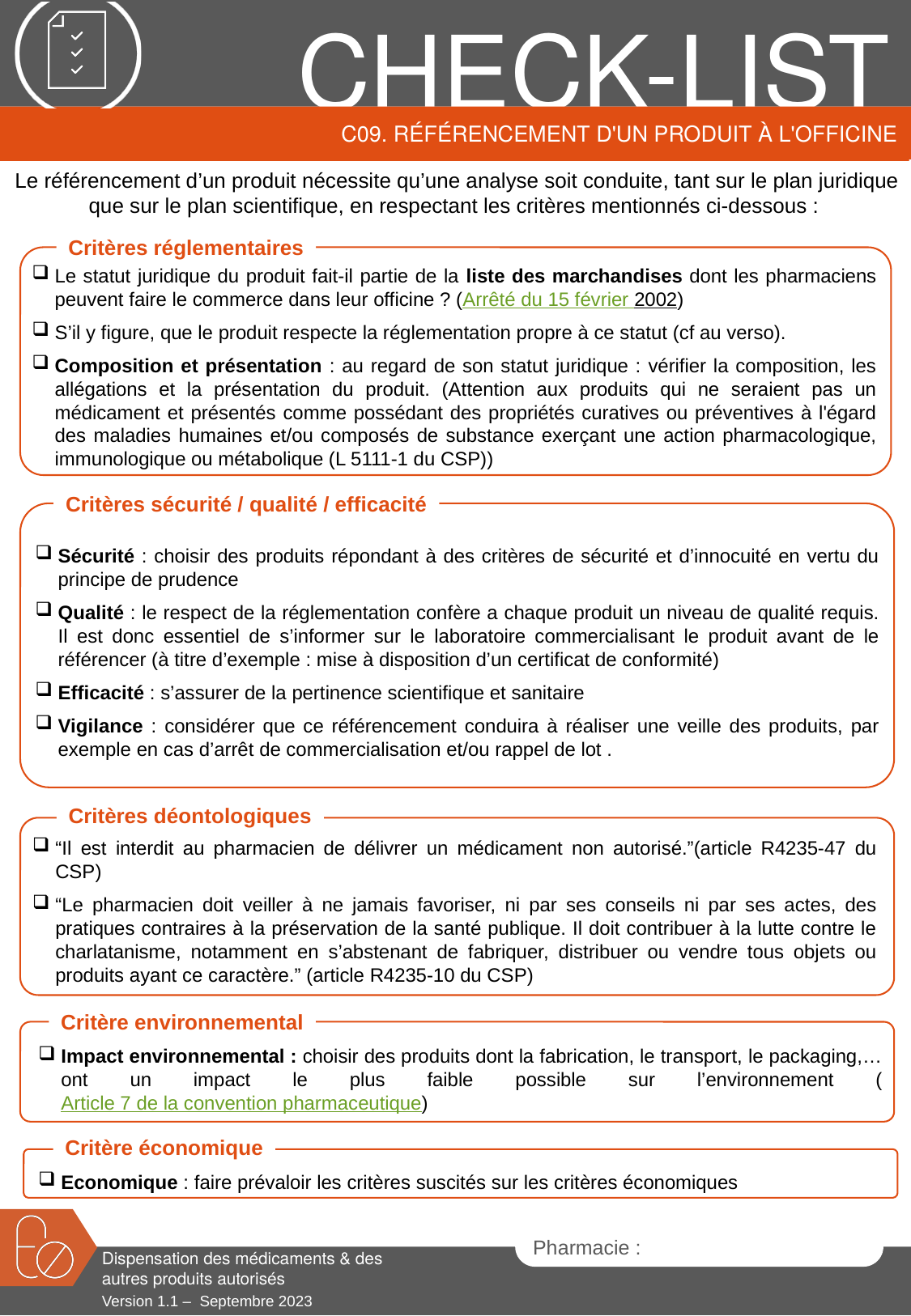

# C09. Référencement d'un produit à l'officine
Le référencement d’un produit nécessite qu’une analyse soit conduite, tant sur le plan juridique que sur le plan scientifique, en respectant les critères mentionnés ci-dessous :
Critères réglementaires

Le statut juridique du produit fait-il partie de la liste des marchandises dont les pharmaciens peuvent faire le commerce dans leur officine ? (Arrêté du 15 février 2002)
S’il y figure, que le produit respecte la réglementation propre à ce statut (cf au verso).
Composition et présentation : au regard de son statut juridique : vérifier la composition, les allégations et la présentation du produit. (Attention aux produits qui ne seraient pas un médicament et présentés comme possédant des propriétés curatives ou préventives à l'égard des maladies humaines et/ou composés de substance exerçant une action pharmacologique, immunologique ou métabolique (L 5111-1 du CSP))
Critères sécurité / qualité / efficacité

Sécurité : choisir des produits répondant à des critères de sécurité et d’innocuité en vertu du principe de prudence
Qualité : le respect de la réglementation confère a chaque produit un niveau de qualité requis. Il est donc essentiel de s’informer sur le laboratoire commercialisant le produit avant de le référencer (à titre d’exemple : mise à disposition d’un certificat de conformité)
Efficacité : s’assurer de la pertinence scientifique et sanitaire
Vigilance : considérer que ce référencement conduira à réaliser une veille des produits, par exemple en cas d’arrêt de commercialisation et/ou rappel de lot .
Critères déontologiques

“Il est interdit au pharmacien de délivrer un médicament non autorisé.”(article R4235-47 du CSP)
“Le pharmacien doit veiller à ne jamais favoriser, ni par ses conseils ni par ses actes, des pratiques contraires à la préservation de la santé publique. Il doit contribuer à la lutte contre le charlatanisme, notamment en s’abstenant de fabriquer, distribuer ou vendre tous objets ou produits ayant ce caractère.” (article R4235-10 du CSP)
Critère environnemental

Impact environnemental : choisir des produits dont la fabrication, le transport, le packaging,… ont un impact le plus faible possible sur l’environnement (Article 7 de la convention pharmaceutique)
Critère économique

Economique : faire prévaloir les critères suscités sur les critères économiques